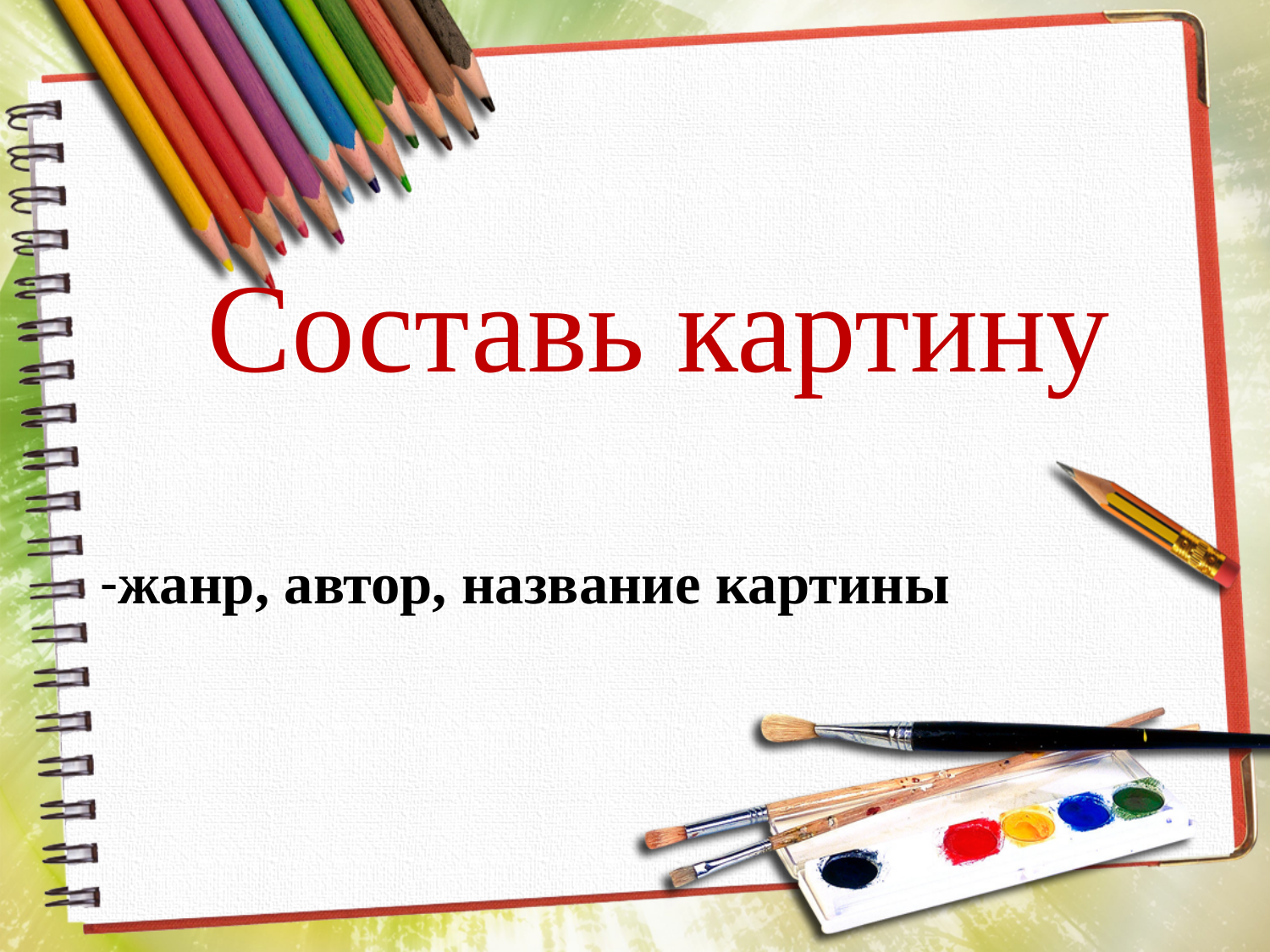

Составь картину
# -жанр, автор, название картины